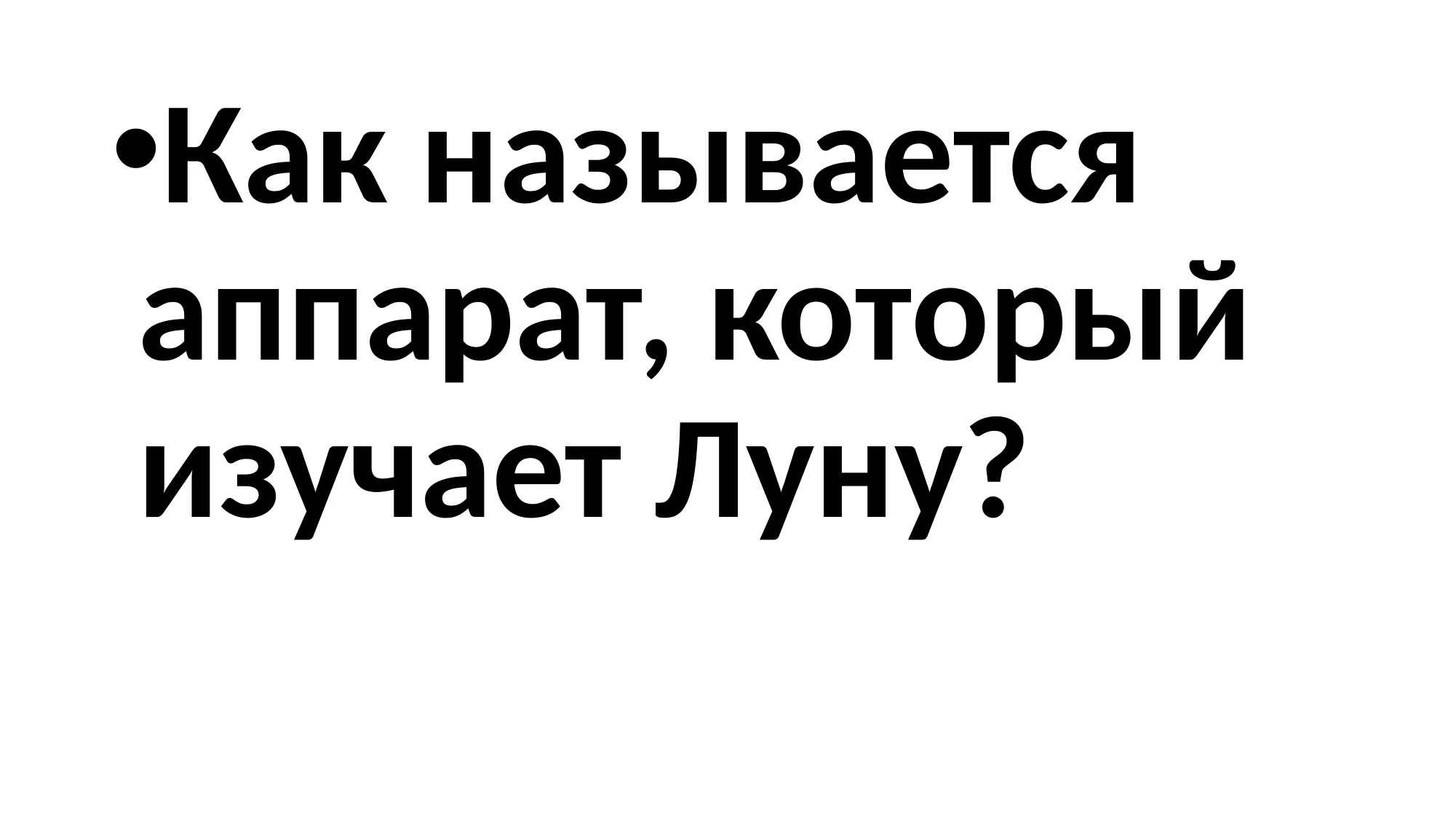

#
Как называется аппарат, который изучает Луну?